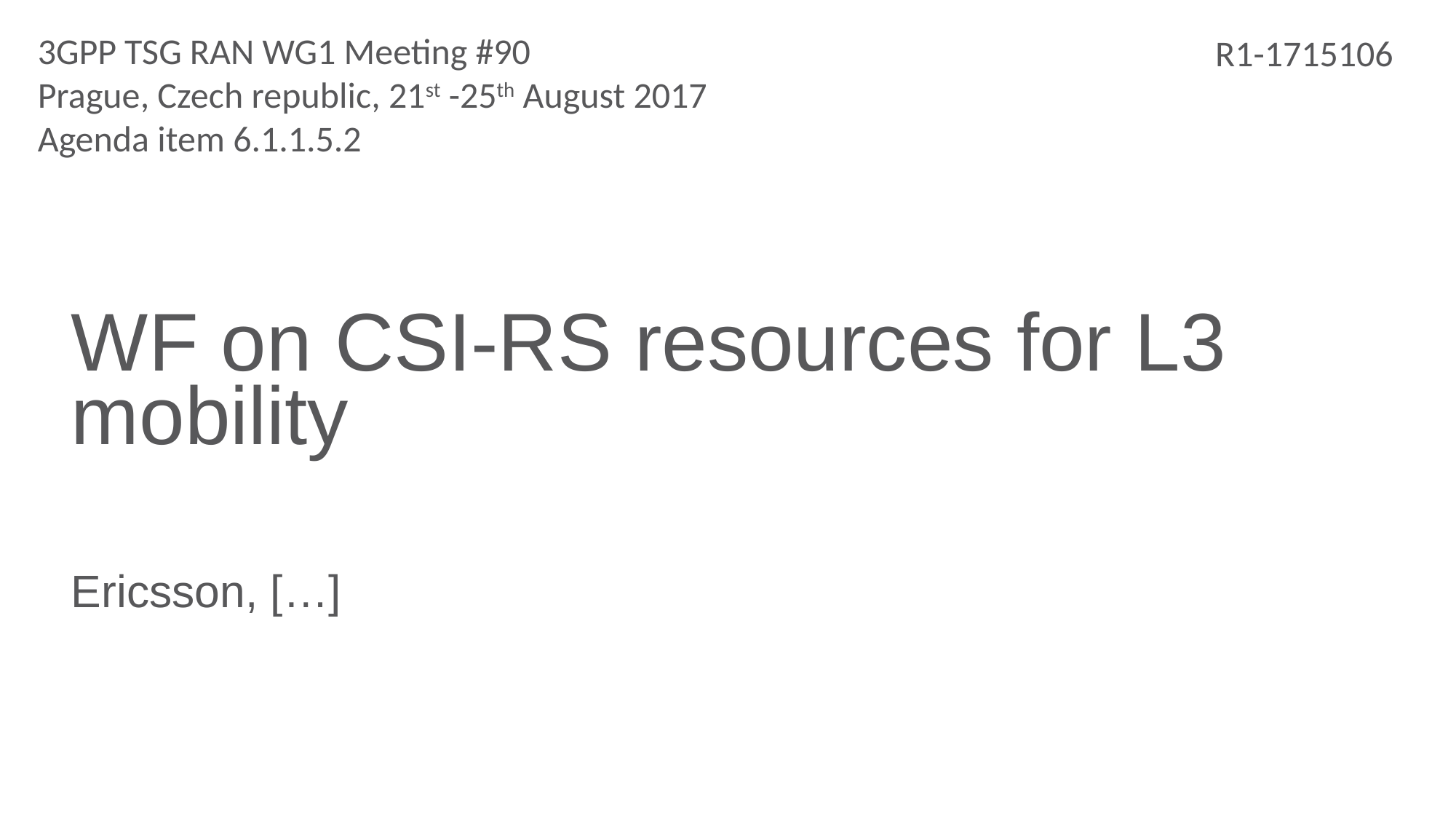

3GPP TSG RAN WG1 Meeting #90
Prague, Czech republic, 21st -25th August 2017
Agenda item 6.1.1.5.2
R1-1715106
# WF on CSI-RS resources for L3 mobility
Ericsson, […]